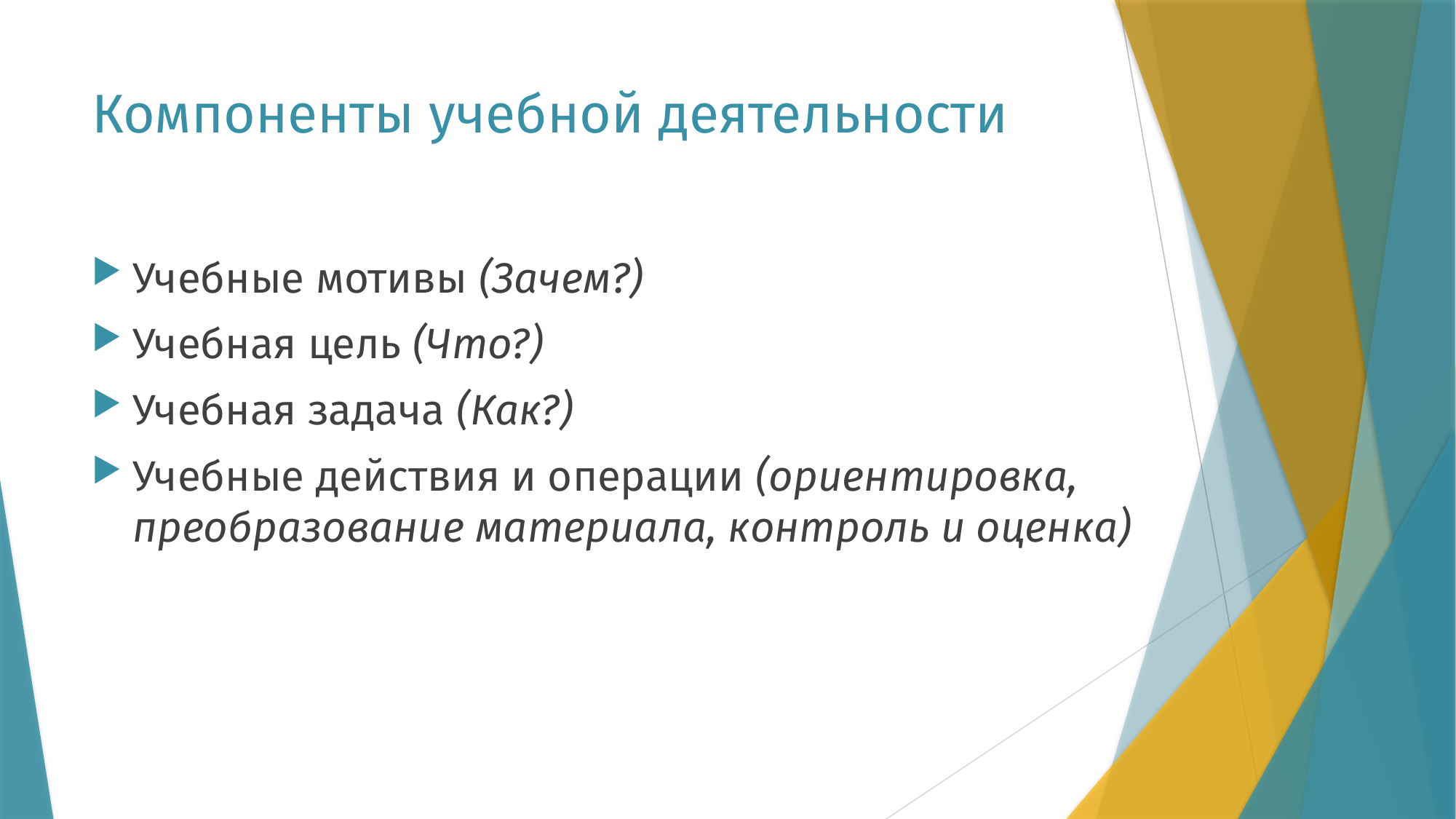

# Компоненты учебной деятельности
Учебные мотивы (Зачем?)
Учебная цель (Что?)
Учебная задача (Как?)
Учебные действия и операции (ориентировка, преобразование материала, контроль и оценка)